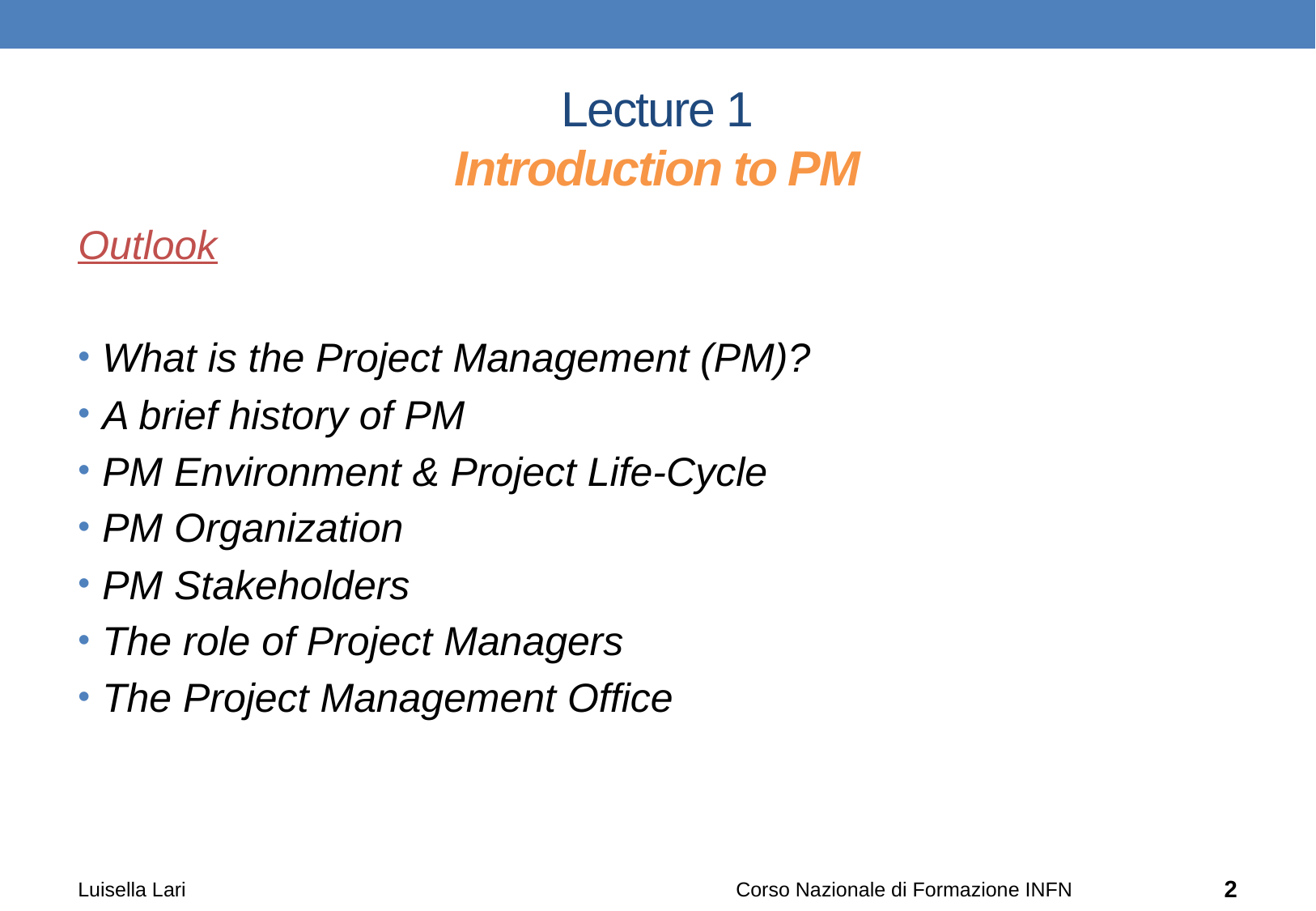

# Lecture 1 Introduction to PM
Outlook

What is the Project Management (PM)?
A brief history of PM
PM Environment & Project Life-Cycle
PM Organization
PM Stakeholders
The role of Project Managers
The Project Management Office

Luisella Lari
Corso Nazionale di Formazione INFN
2